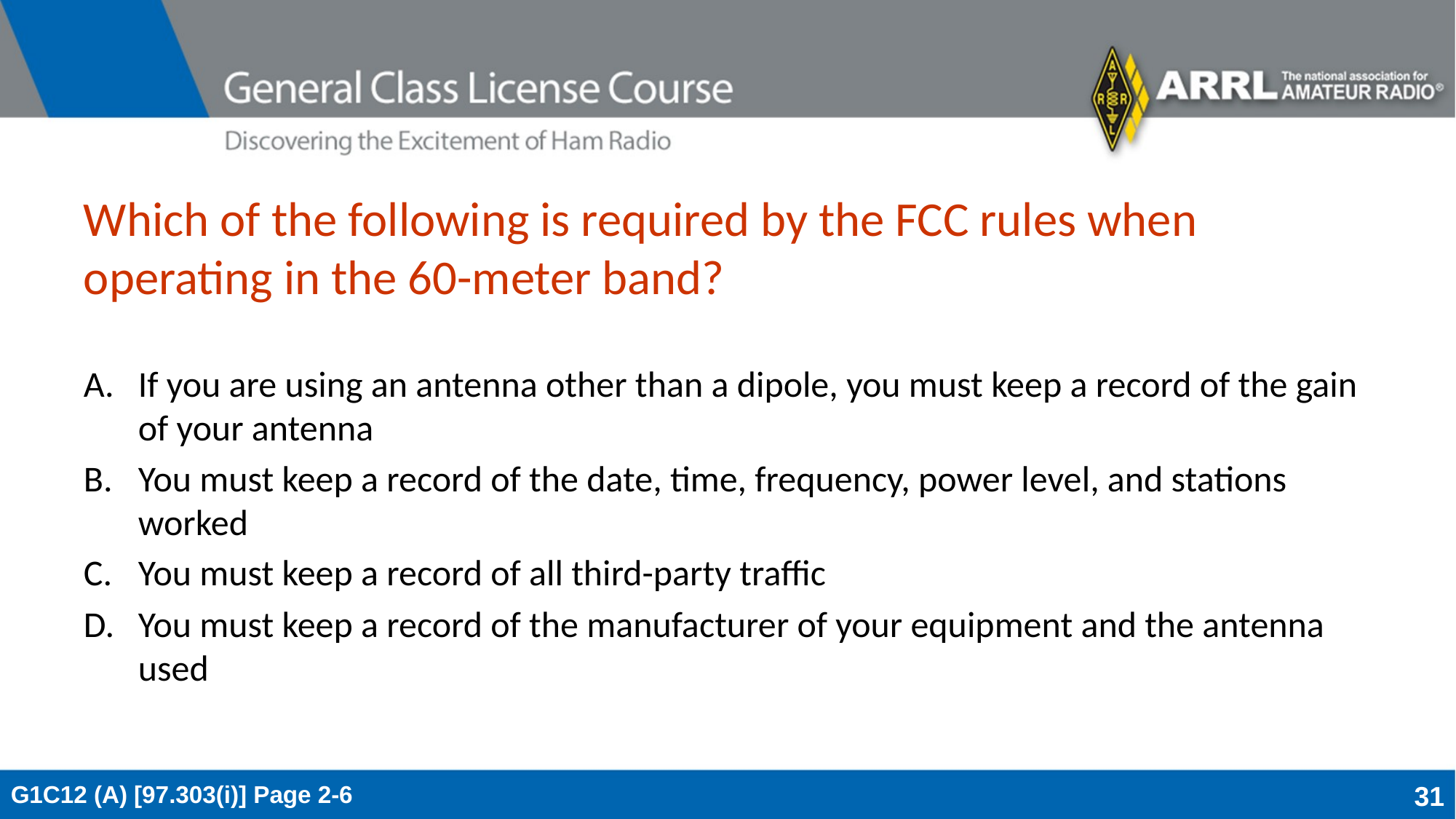

# Which of the following is required by the FCC rules when operating in the 60-meter band?
If you are using an antenna other than a dipole, you must keep a record of the gain of your antenna
You must keep a record of the date, time, frequency, power level, and stations worked
You must keep a record of all third-party traffic
You must keep a record of the manufacturer of your equipment and the antenna used
G1C12 (A) [97.303(i)] Page 2-6
31